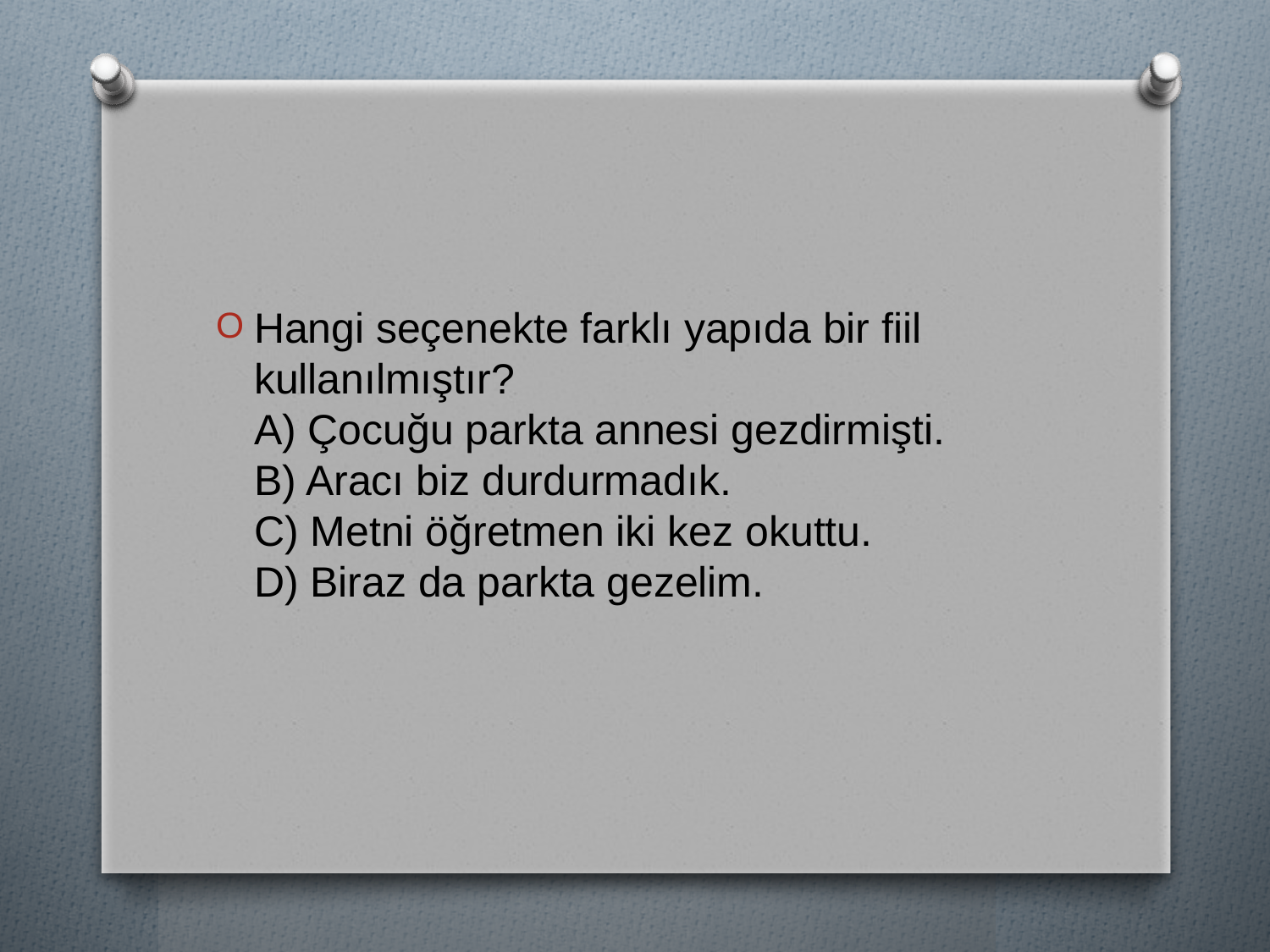

#
Hangi seçenekte farklı yapıda bir fiil kullanılmıştır?
A) Çocuğu parkta annesi gezdirmişti.
B) Aracı biz durdurmadık.
C) Metni öğretmen iki kez okuttu.
D) Biraz da parkta gezelim.